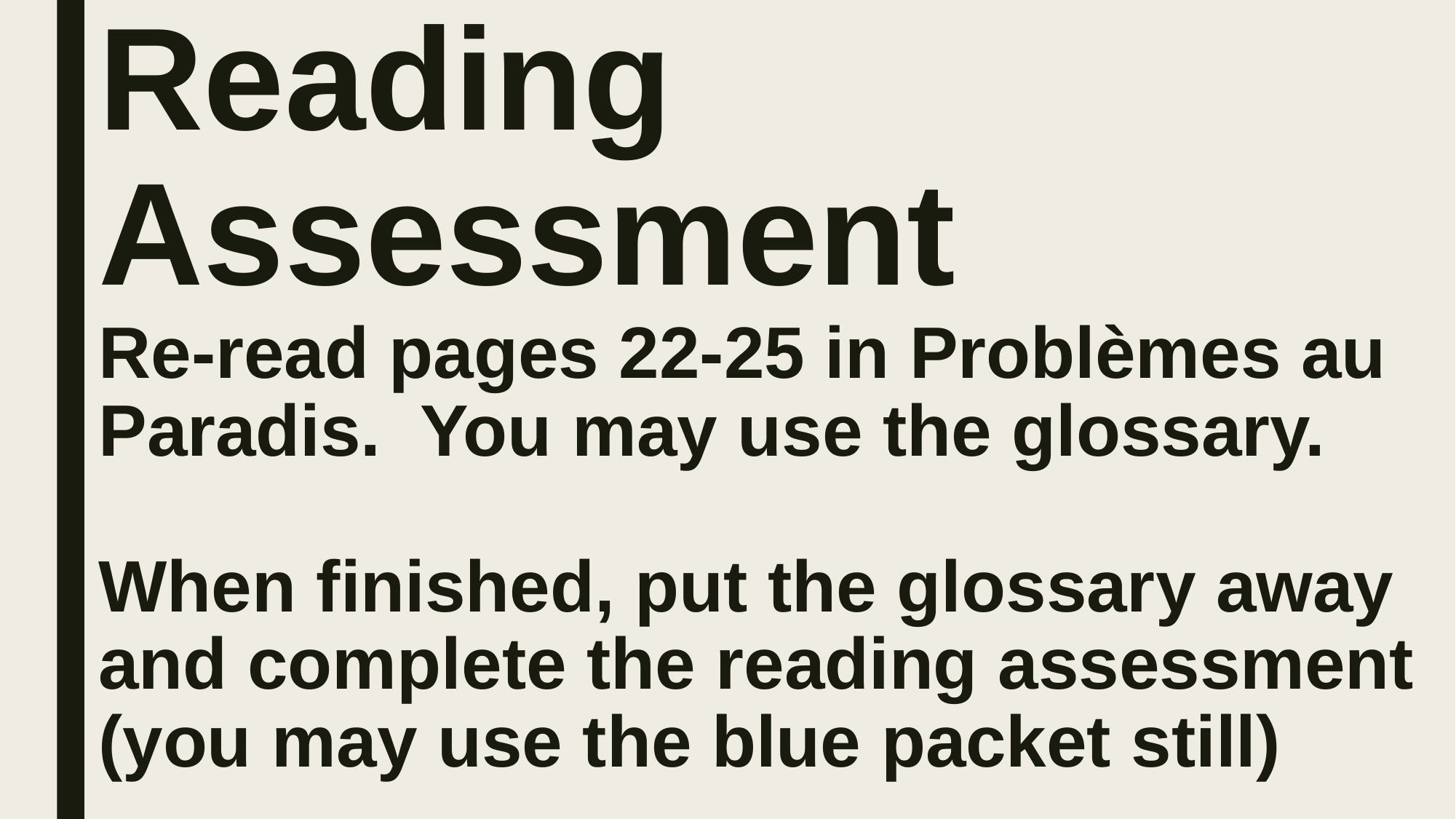

# Reading Assessment Re-read pages 22-25 in Problèmes au Paradis.  You may use the glossary. When finished, put the glossary away and complete the reading assessment (you may use the blue packet still)